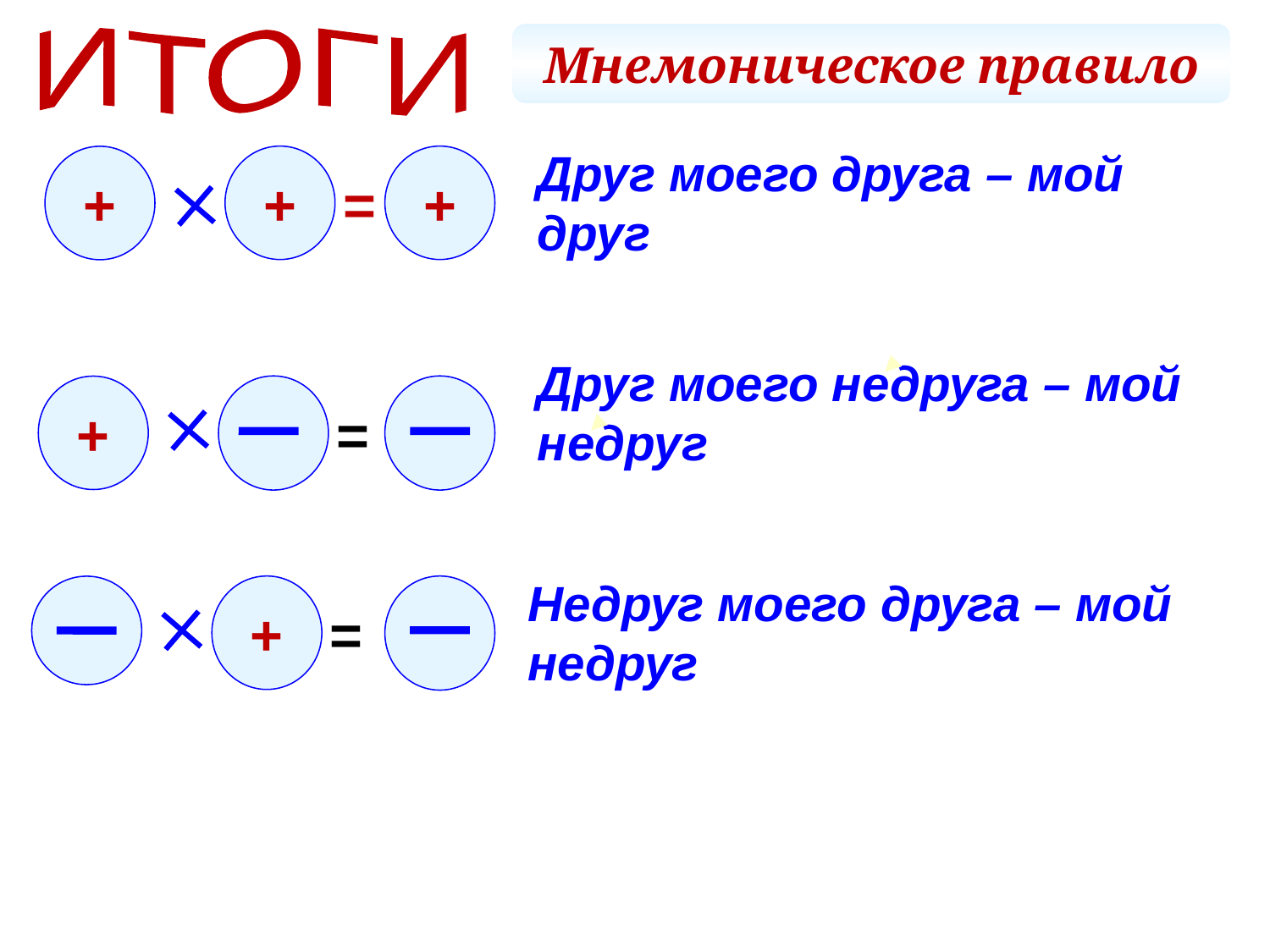

Мнемоническое правило
ИТОГИ
Друг моего друга – мой друг
+
+
=

+
Друг моего недруга – мой недруг

+
=

Недруг моего друга – мой недруг
+

=